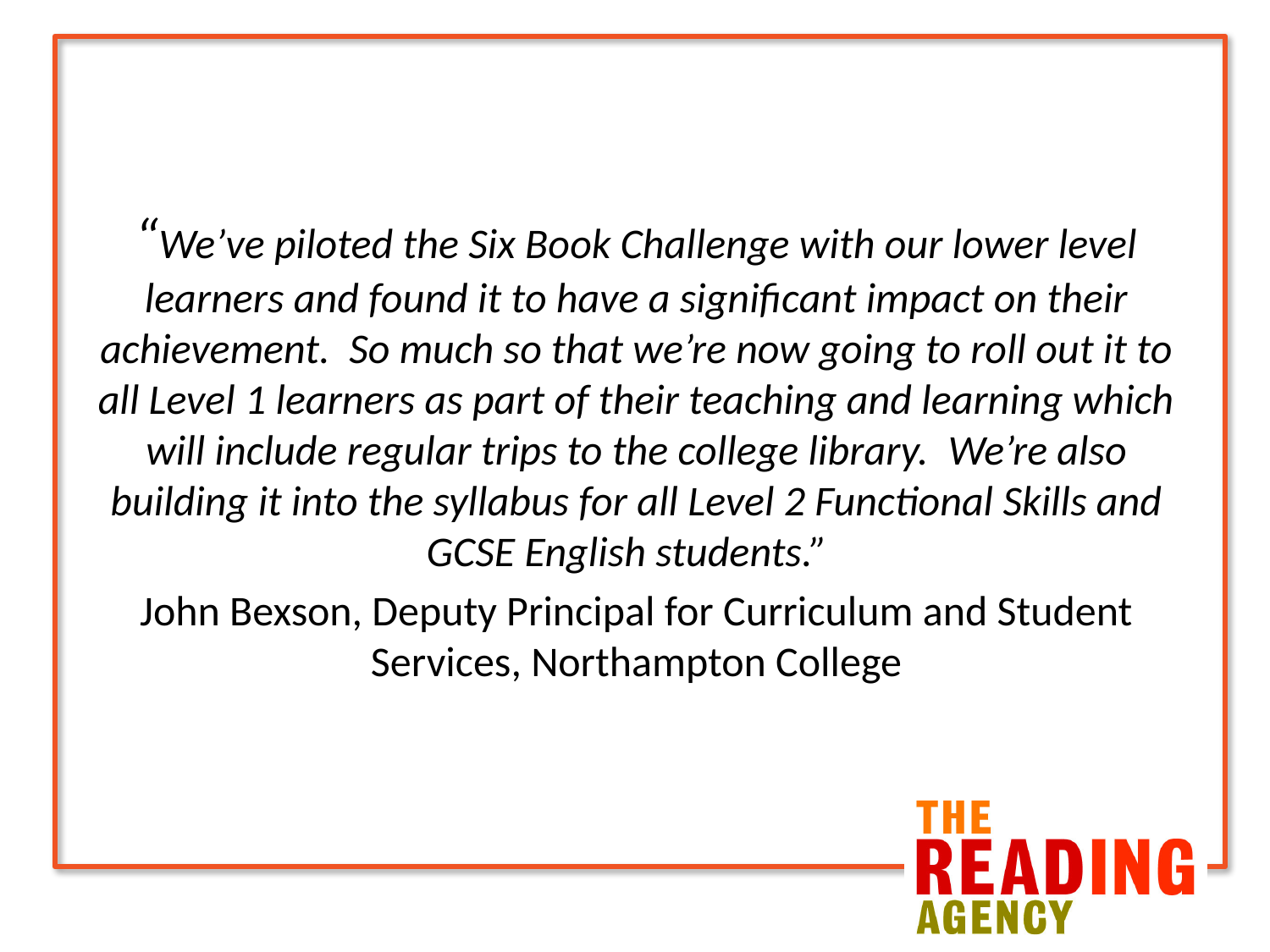

#
“We’ve piloted the Six Book Challenge with our lower level learners and found it to have a significant impact on their achievement.  So much so that we’re now going to roll out it to all Level 1 learners as part of their teaching and learning which will include regular trips to the college library.  We’re also building it into the syllabus for all Level 2 Functional Skills and GCSE English students.”
John Bexson, Deputy Principal for Curriculum and Student Services, Northampton College